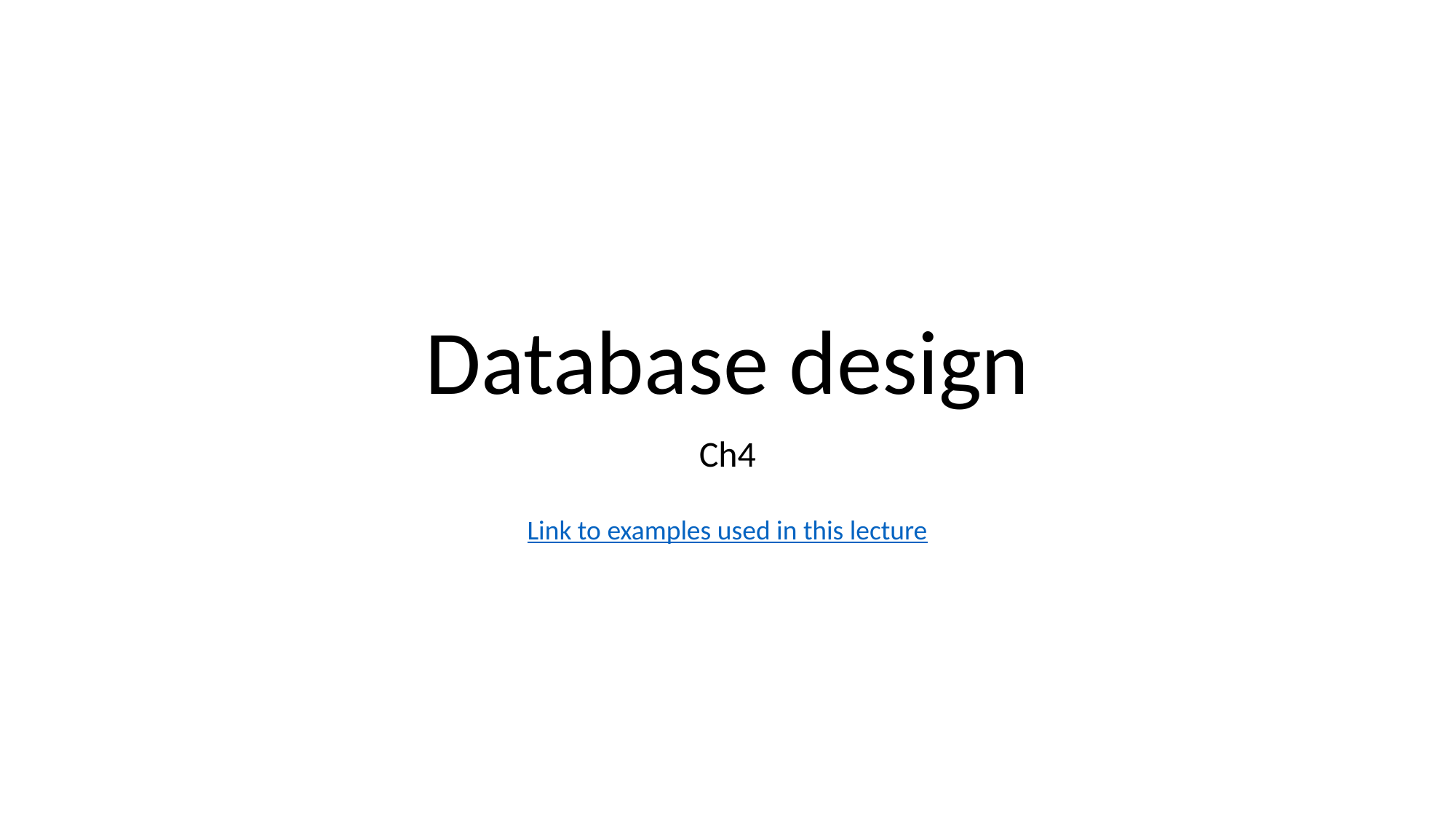

# Database design
Ch4
Link to examples used in this lecture